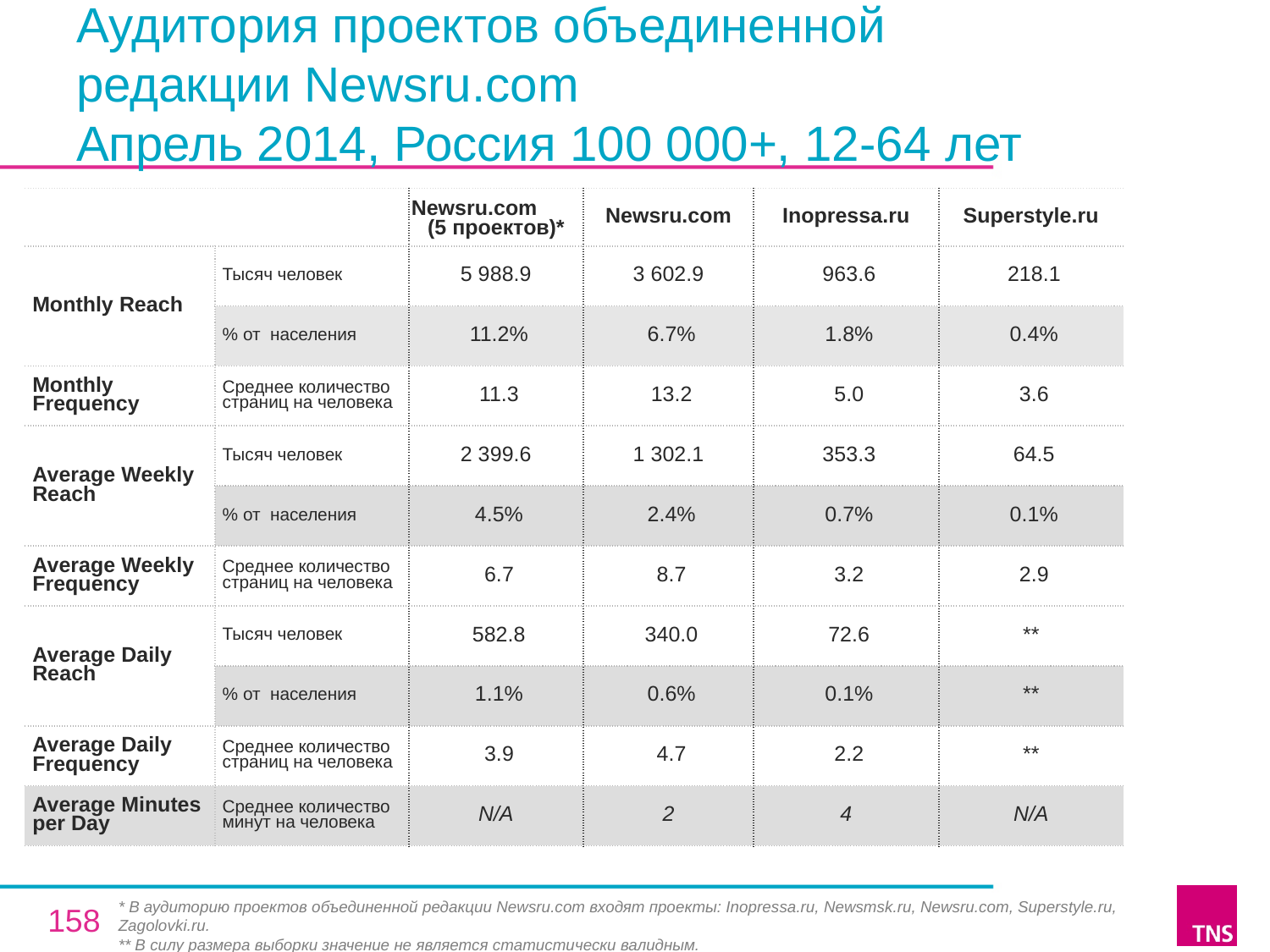

# Аудитория проектов объединенной
редакции Newsru.com
Апрель 2014, Россия 100 000+, 12-64 лет
|  |  | Newsru.com (5 проектов)\* | Newsru.com | Inopressa.ru | Superstyle.ru |
| --- | --- | --- | --- | --- | --- |
| Monthly Reach | Тысяч человек | 5 988.9 | 3 602.9 | 963.6 | 218.1 |
|  | % от населения | 11.2% | 6.7% | 1.8% | 0.4% |
| Monthly Frequency | Среднее количество страниц на человека | 11.3 | 13.2 | 5.0 | 3.6 |
| Average Weekly Reach | Тысяч человек | 2 399.6 | 1 302.1 | 353.3 | 64.5 |
|  | % от населения | 4.5% | 2.4% | 0.7% | 0.1% |
| Average Weekly Frequency | Среднее количество страниц на человека | 6.7 | 8.7 | 3.2 | 2.9 |
| Average Daily Reach | Тысяч человек | 582.8 | 340.0 | 72.6 | \*\* |
|  | % от населения | 1.1% | 0.6% | 0.1% | \*\* |
| Average Daily Frequency | Среднее количество страниц на человека | 3.9 | 4.7 | 2.2 | \*\* |
| Average Minutes per Day | Среднее количество минут на человека | N/A | 2 | 4 | N/A |
* В аудиторию проектов объединенной редакции Newsru.com входят проекты: Inopressa.ru, Newsmsk.ru, Newsru.com, Superstyle.ru, Zagolovki.ru.
** В силу размера выборки значение не является статистически валидным.
158